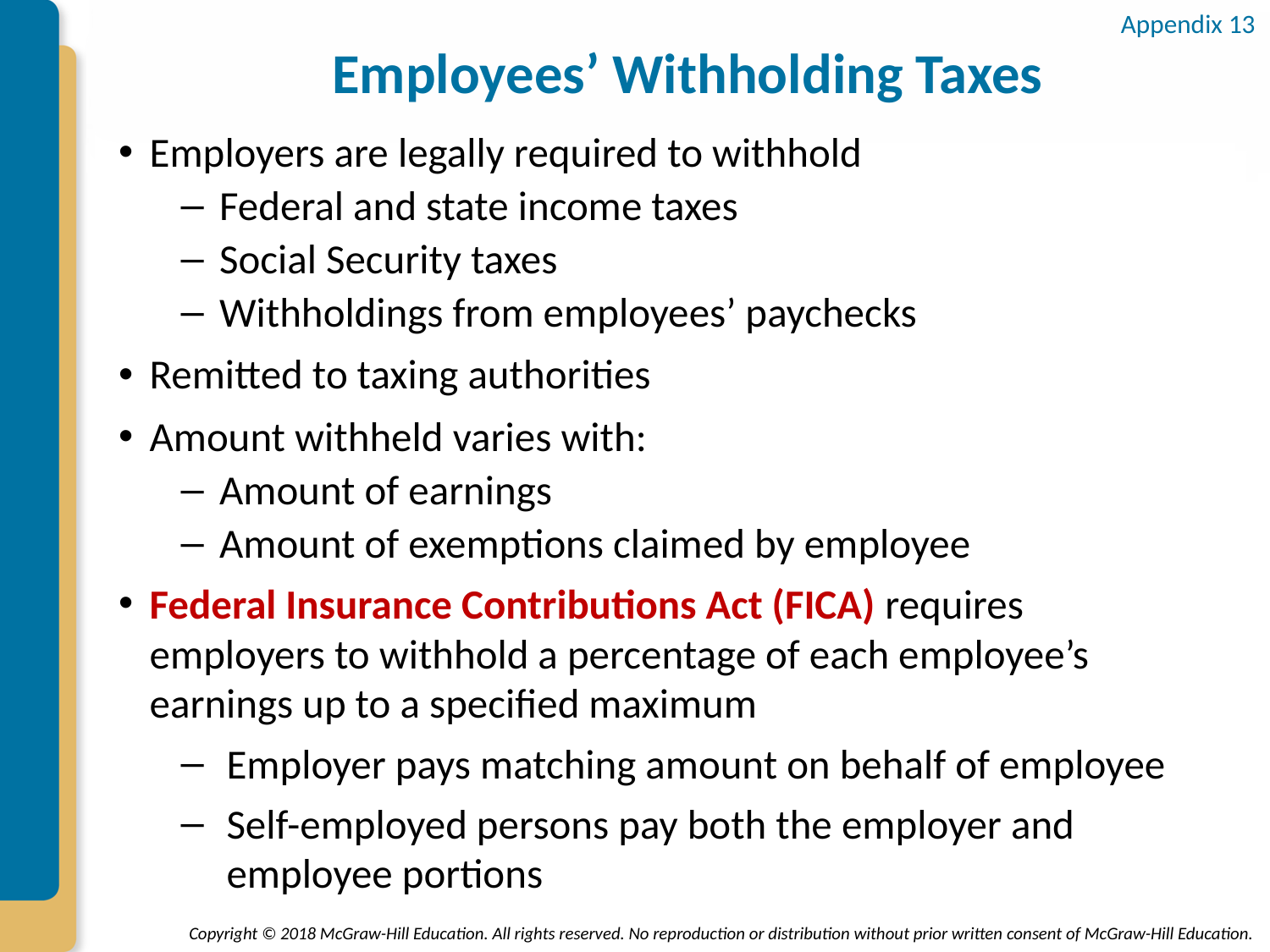

Appendix 13
# Employees’ Withholding Taxes
Employers are legally required to withhold
Federal and state income taxes
Social Security taxes
Withholdings from employees’ paychecks
Remitted to taxing authorities
Amount withheld varies with:
Amount of earnings
Amount of exemptions claimed by employee
Federal Insurance Contributions Act (FICA) requires employers to withhold a percentage of each employee’s earnings up to a specified maximum
Employer pays matching amount on behalf of employee
Self-employed persons pay both the employer and employee portions